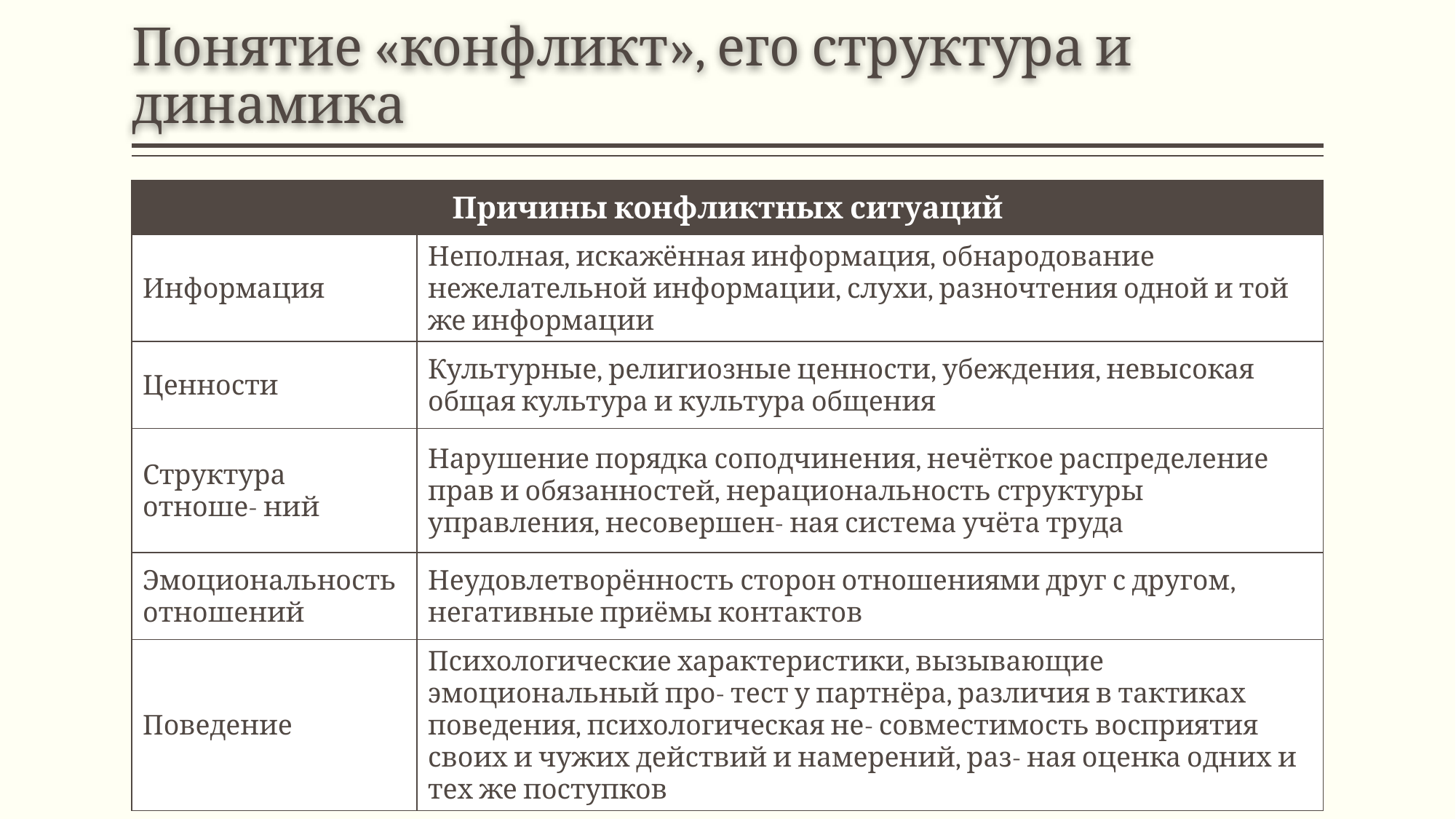

# Понятие «конфликт», его структура и динамика
| Причины конфликтных ситуаций |  |
| --- | --- |
| Информация | Неполная, искажённая информация, обнародование нежелательной информации, слухи, разночтения одной и той же информации |
| Ценности | Культурные, религиозные ценности, убеждения, невысокая общая культура и культура общения |
| Структура отноше- ний | Нарушение порядка соподчинения, нечёткое распределение прав и обязанностей, нерациональность структуры управления, несовершен- ная система учёта труда |
| Эмоциональность отношений | Неудовлетворённость сторон отношениями друг с другом, негативные приёмы контактов |
| Поведение | Психологические характеристики, вызывающие эмоциональный про- тест у партнёра, различия в тактиках поведения, психологическая не- совместимость восприятия своих и чужих действий и намерений, раз- ная оценка одних и тех же поступков |